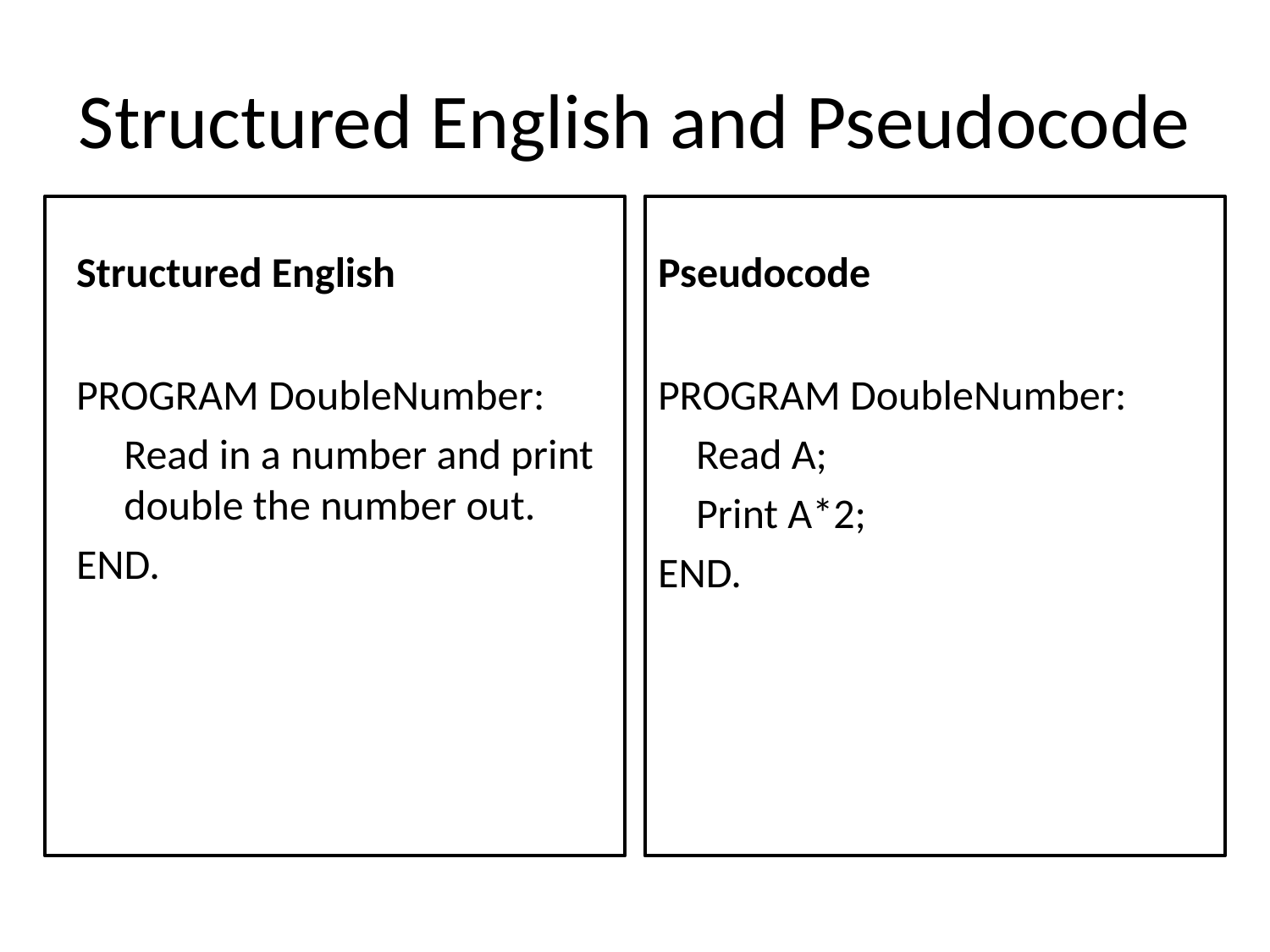

# Structured English and Pseudocode

Structured English
Pseudocode

PROGRAM DoubleNumber:
     Read in a number and print double the number out.
END.

PROGRAM DoubleNumber:
    Read A;
    Print A*2;
END.